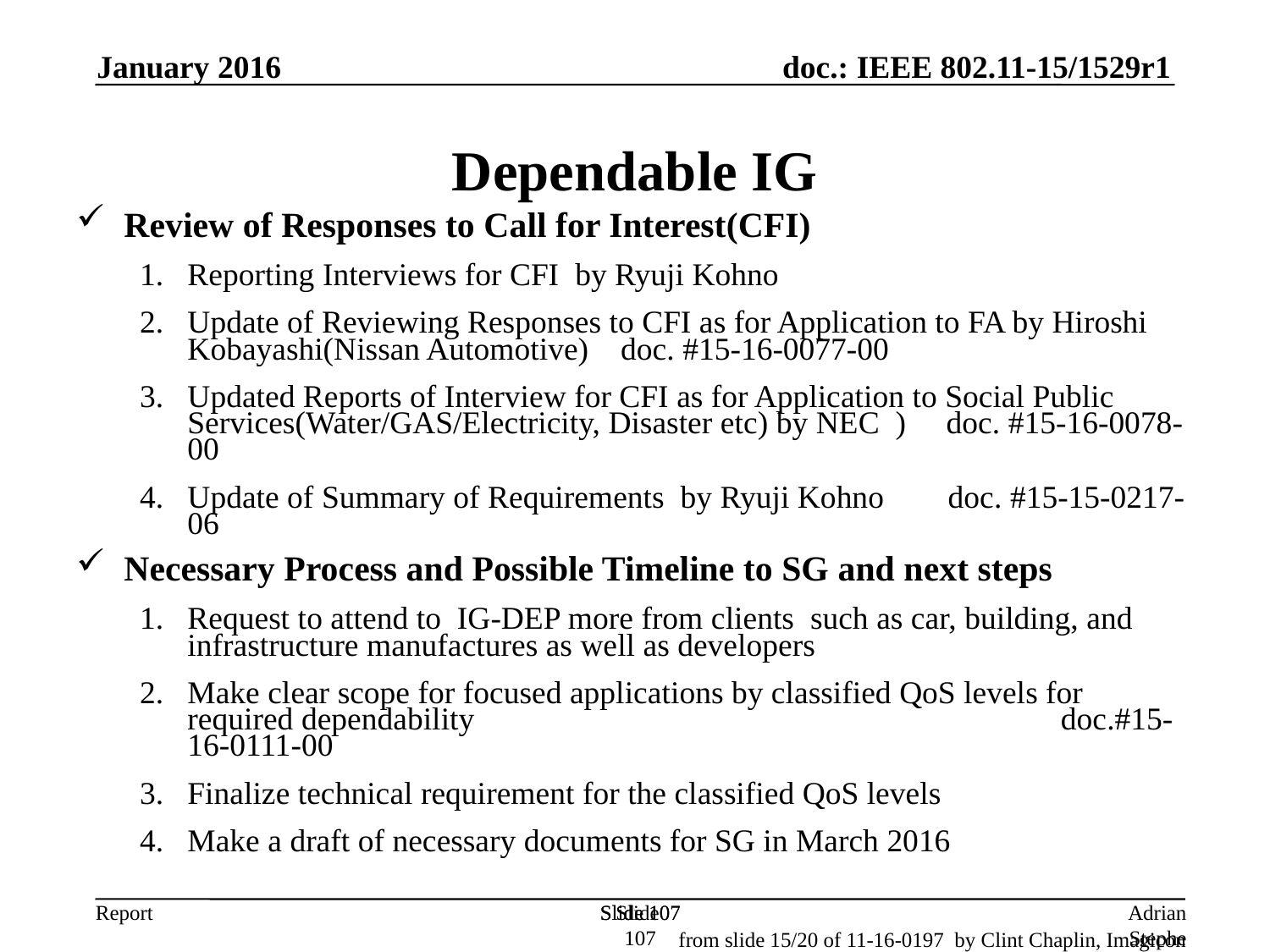

January 2016
Dependable IG
Review of Responses to Call for Interest(CFI)
Reporting Interviews for CFI  by Ryuji Kohno
Update of Reviewing Responses to CFI as for Application to FA by Hiroshi Kobayashi(Nissan Automotive)    doc. #15-16-0077-00
Updated Reports of Interview for CFI as for Application to Social Public Services(Water/GAS/Electricity, Disaster etc) by NEC  )     doc. #15-16-0078-00
Update of Summary of Requirements  by Ryuji Kohno        doc. #15-15-0217-06
Necessary Process and Possible Timeline to SG and next steps
Request to attend to  IG-DEP more from clients  such as car, building, and infrastructure manufactures as well as developers
Make clear scope for focused applications by classified QoS levels for required dependability                                                                         doc.#15-16-0111-00
Finalize technical requirement for the classified QoS levels
Make a draft of necessary documents for SG in March 2016
Slide 107
Slide 107
Slide 107
Adrian Stephens, Intel Corporation
from slide 15/20 of 11-16-0197  by Clint Chaplin, Imagicon